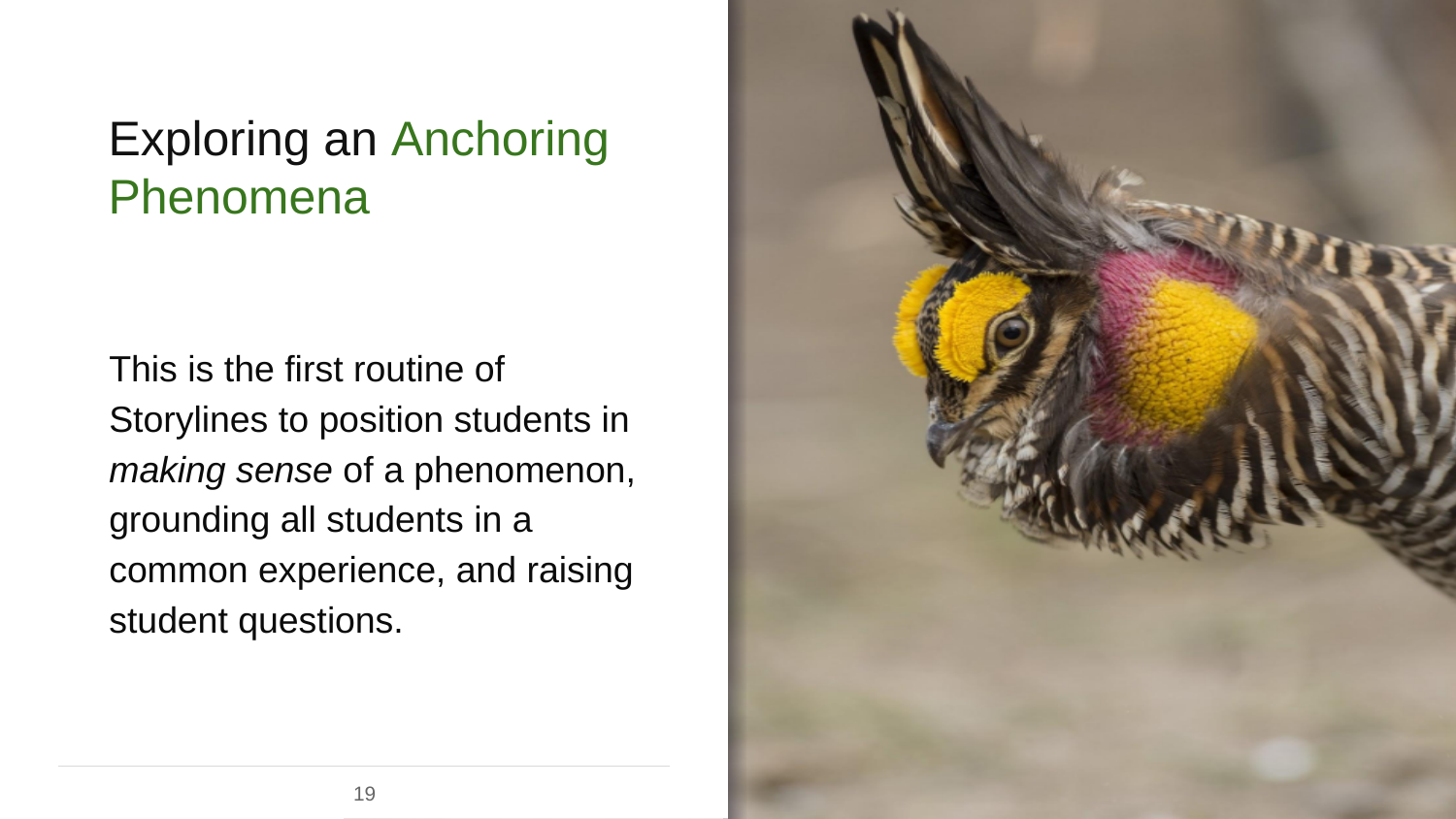

# Exploring an Anchoring Phenomena
This is the first routine of Storylines to position students in making sense of a phenomenon, grounding all students in a common experience, and raising student questions.
19